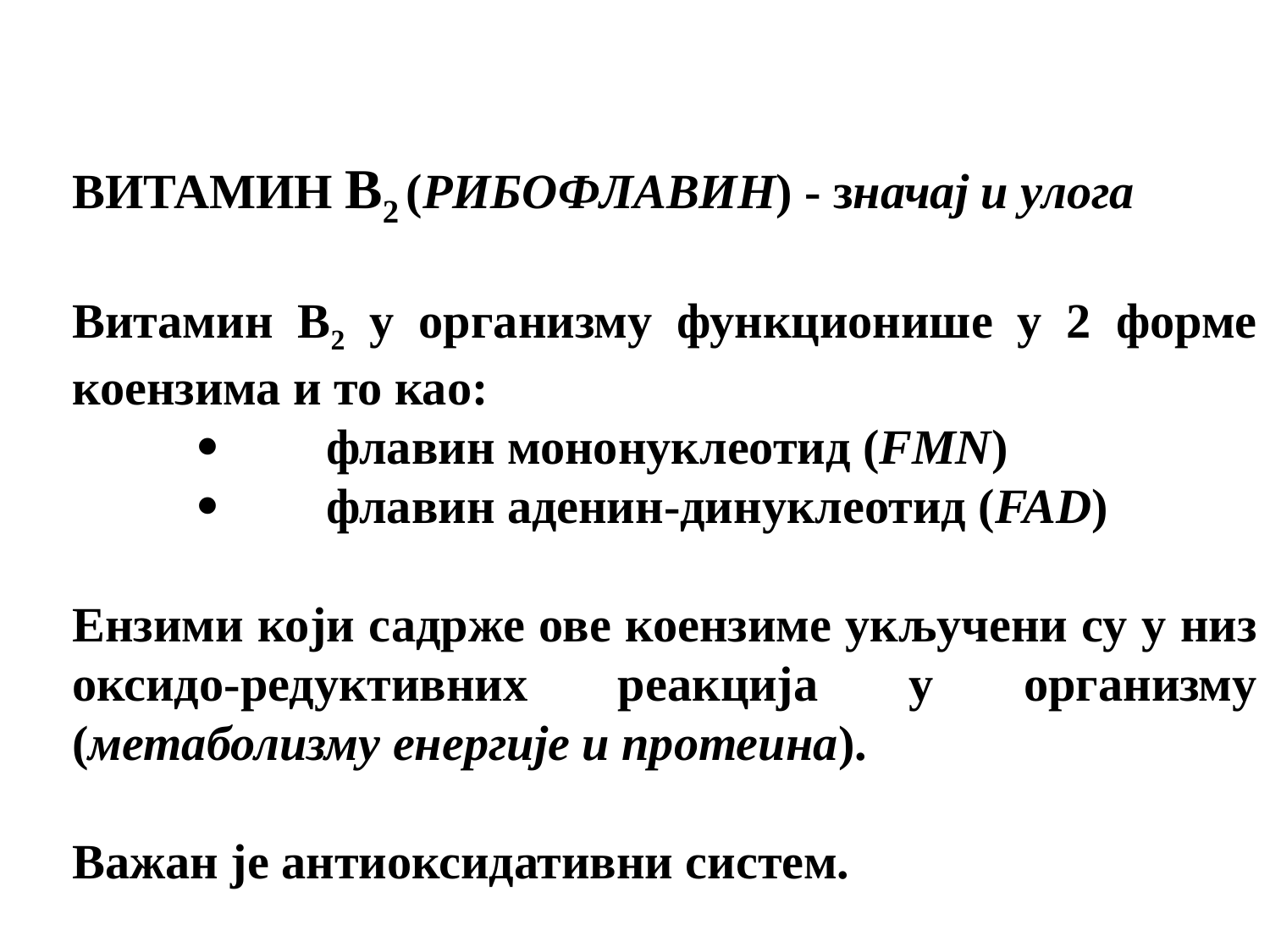

ВИТАМИН B2 (РИБОФЛАВИН) - значај и улога

Витамин B2 у организму функционише у 2 форме коензима и то као:
•	флавин мононуклеотид (FMN)
•	флавин аденин-динуклеотид (FAD)

Ензими који садрже ове коензиме укључени су у низ оксидо-редуктивних реакција у организму (метаболизму енергије и протеина).

Важан је антиоксидативни систем.